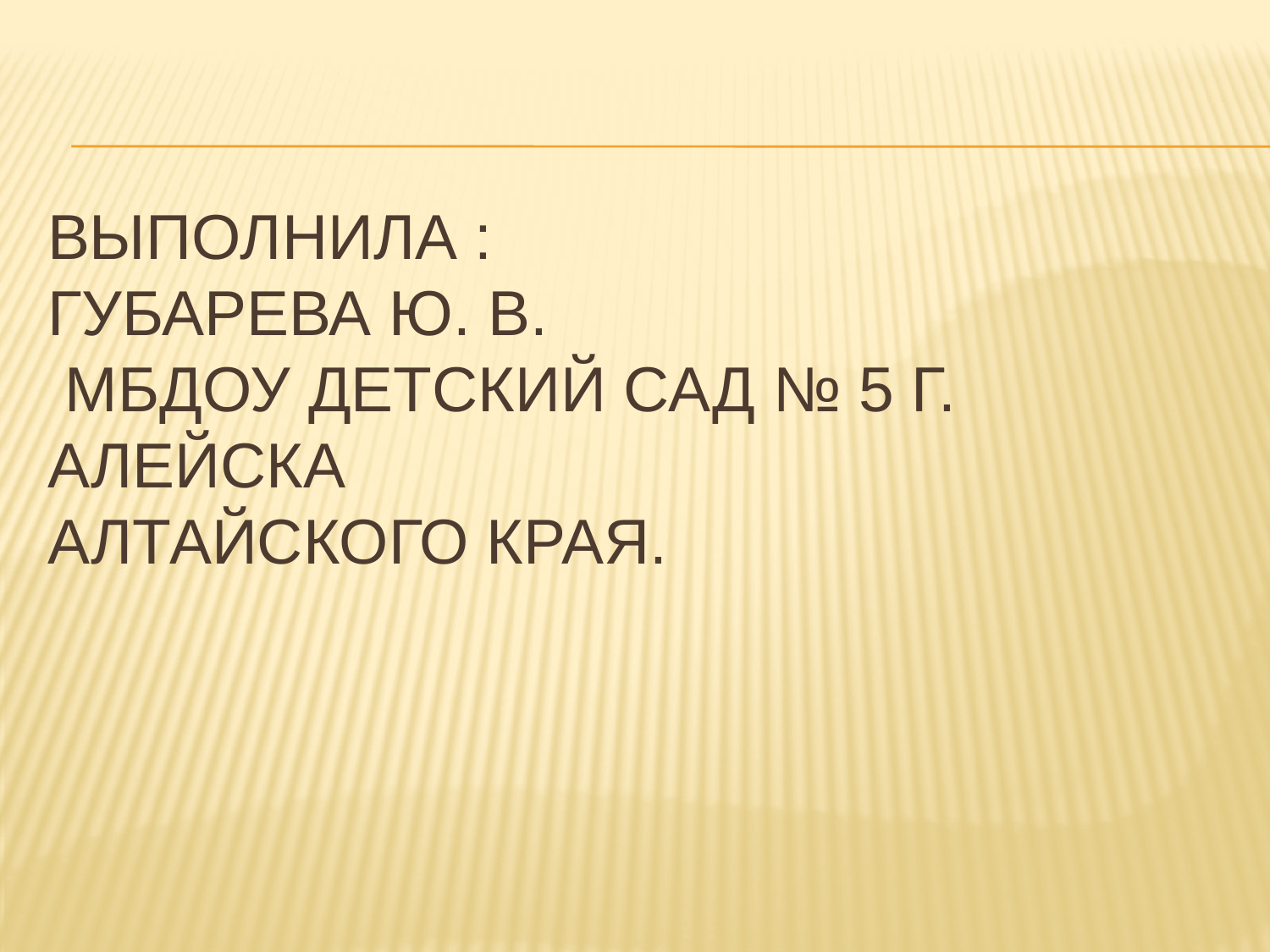

# Выполнила : Губарева Ю. В. МБДОУ Детский сад № 5 г. Алейска Алтайского края.